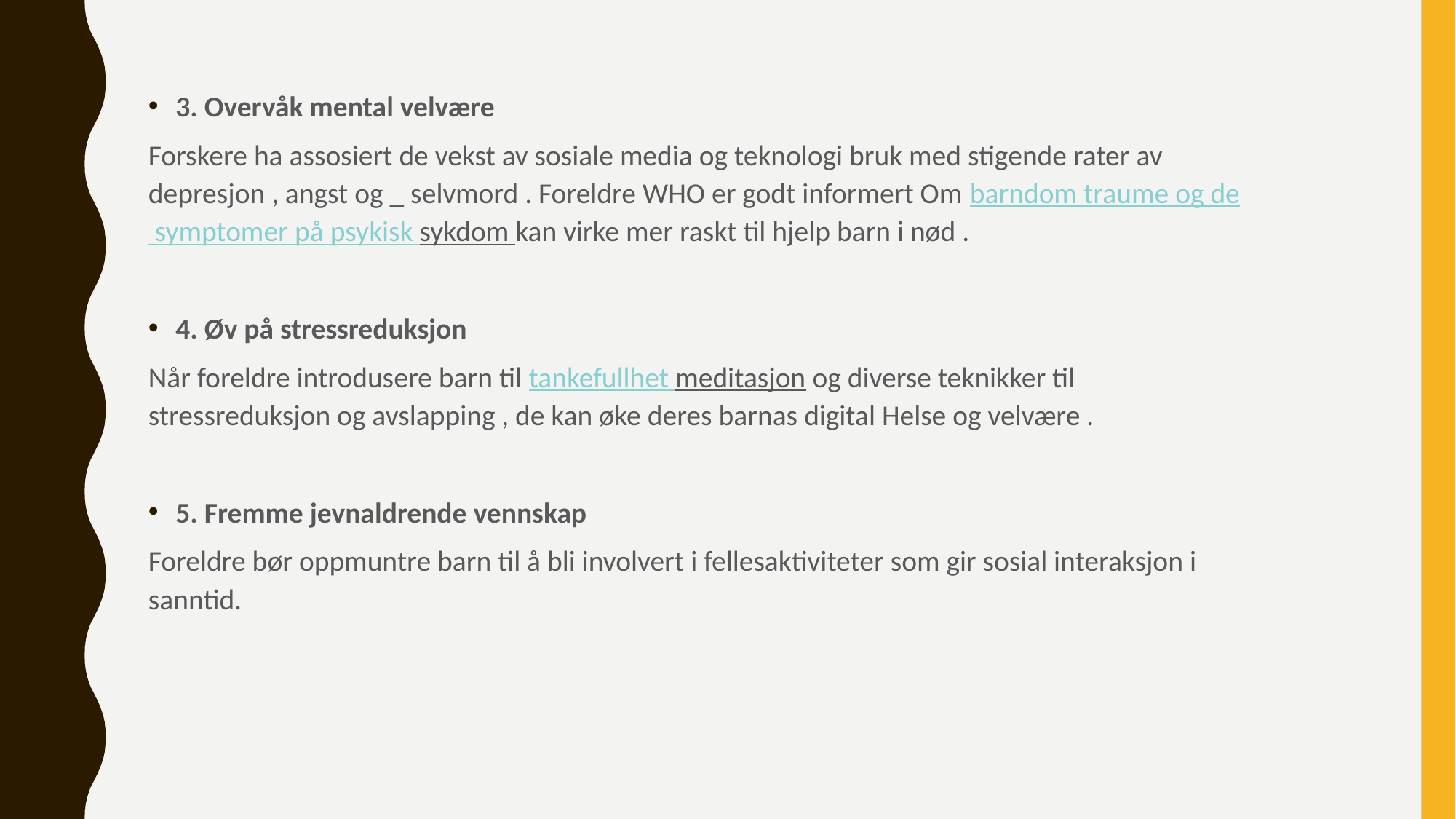

#
3. Overvåk mental velvære
Forskere ha assosiert de vekst av sosiale media og teknologi bruk med stigende rater av depresjon , angst og _ selvmord . Foreldre WHO er godt informert Om barndom traume og de symptomer på psykisk sykdom kan virke mer raskt til hjelp barn i nød .

4. Øv på stressreduksjon
Når foreldre introdusere barn til tankefullhet meditasjon og diverse teknikker til stressreduksjon og avslapping , de kan øke deres barnas digital Helse og velvære .

5. Fremme jevnaldrende vennskap
Foreldre bør oppmuntre barn til å bli involvert i fellesaktiviteter som gir sosial interaksjon i sanntid.